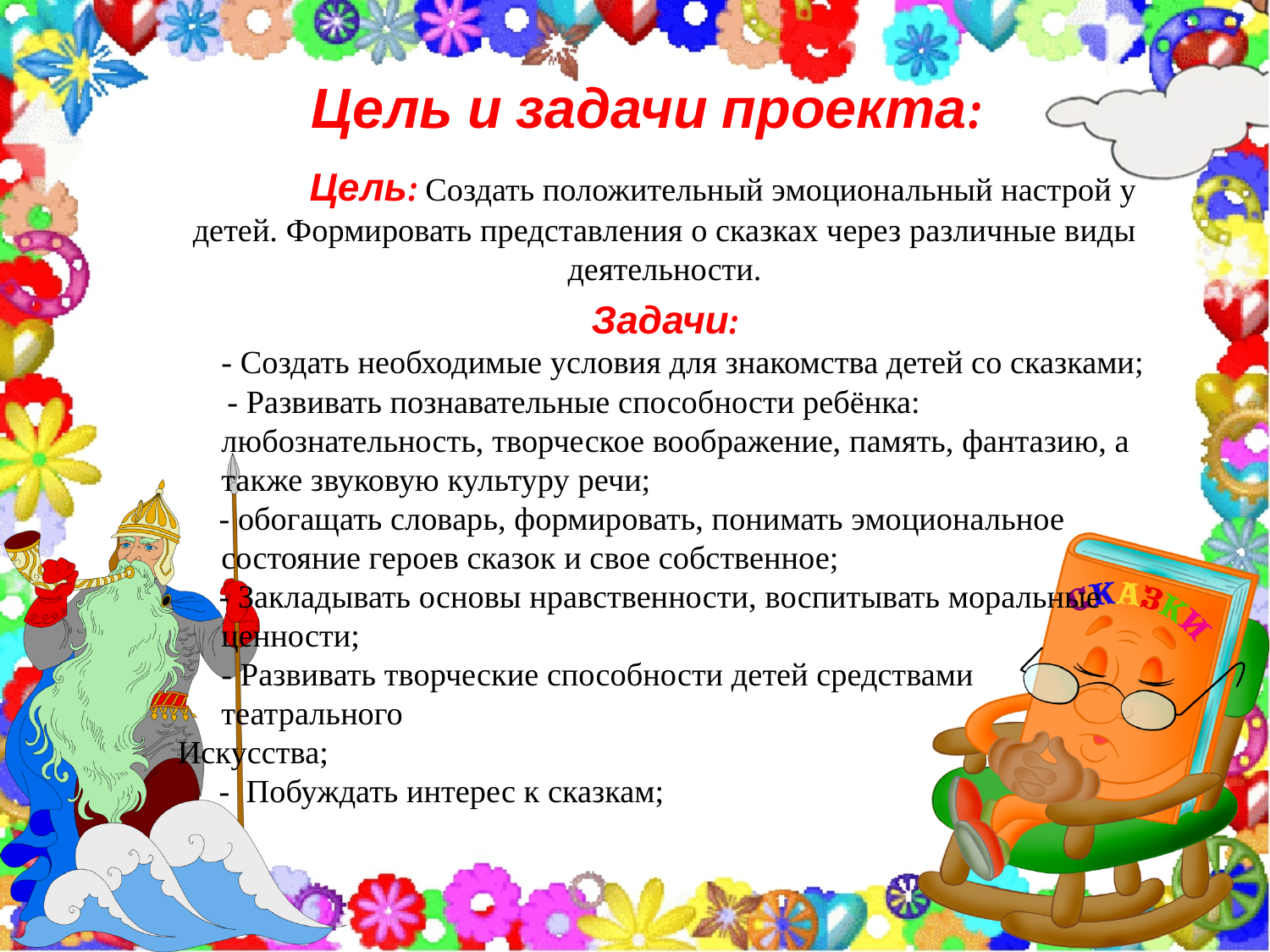

# Цель и задачи проекта:
	Цель: Создать положительный эмоциональный настрой у детей. Формировать представления о сказках через различные виды деятельности.
Задачи:
  	- Создать необходимые условия для знакомства детей со сказками;
      - Развивать познавательные способности ребёнка: любознательность, творческое воображение, память, фантазию, а также звуковую культуру речи;
     - обогащать словарь, формировать, понимать эмоциональное состояние героев сказок и свое собственное;
     - Закладывать основы нравственности, воспитывать моральные ценности;
	- Развивать творческие способности детей средствами театрального
Искусства;
     -  Побуждать интерес к сказкам;